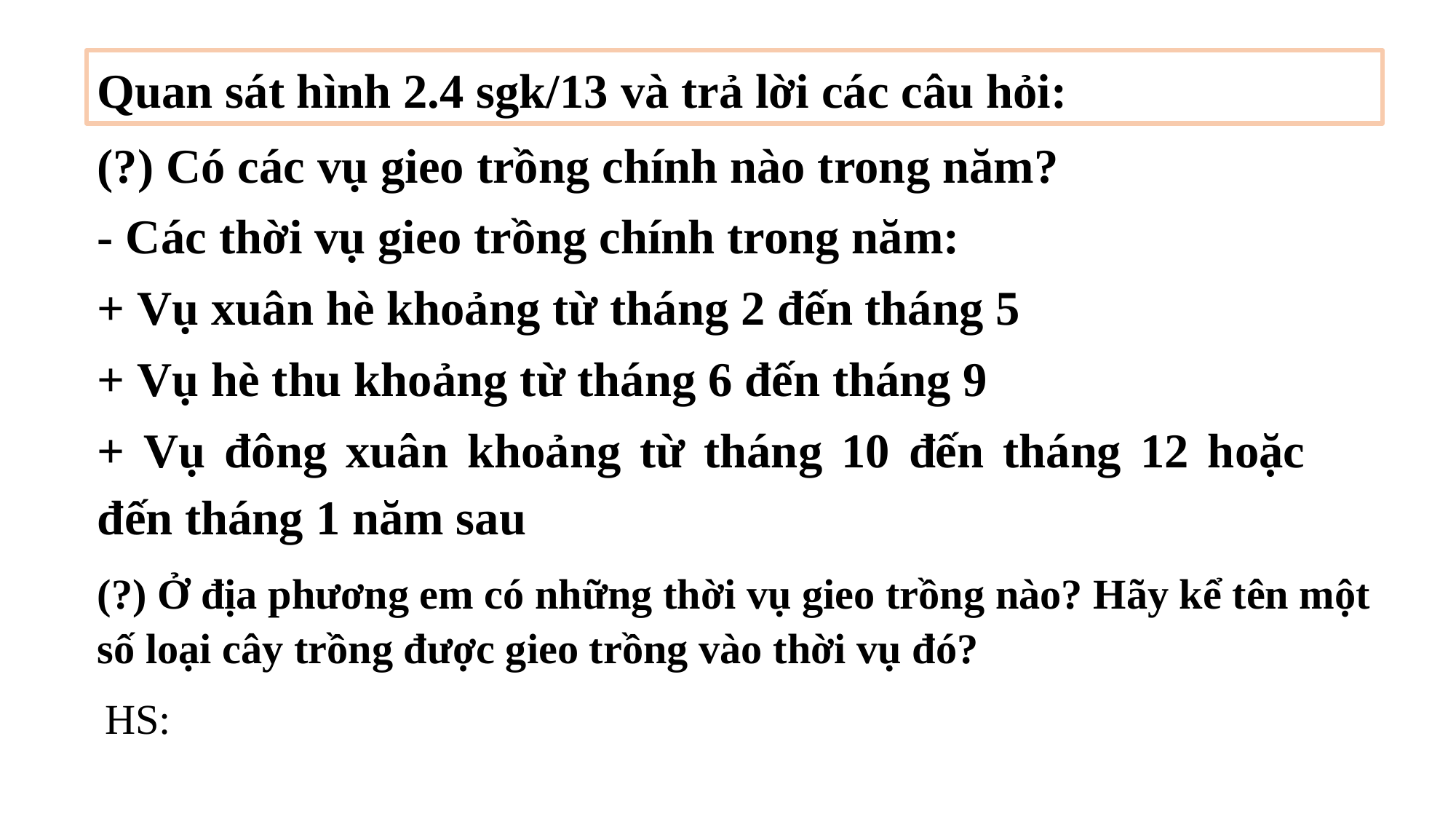

Quan sát hình 2.4 sgk/13 và trả lời các câu hỏi:
(?) Có các vụ gieo trồng chính nào trong năm?
- Các thời vụ gieo trồng chính trong năm:
+ Vụ xuân hè khoảng từ tháng 2 đến tháng 5
+ Vụ hè thu khoảng từ tháng 6 đến tháng 9
+ Vụ đông xuân khoảng từ tháng 10 đến tháng 12 hoặc đến tháng 1 năm sau
(?) Ở địa phương em có những thời vụ gieo trồng nào? Hãy kể tên một số loại cây trồng được gieo trồng vào thời vụ đó?
HS: